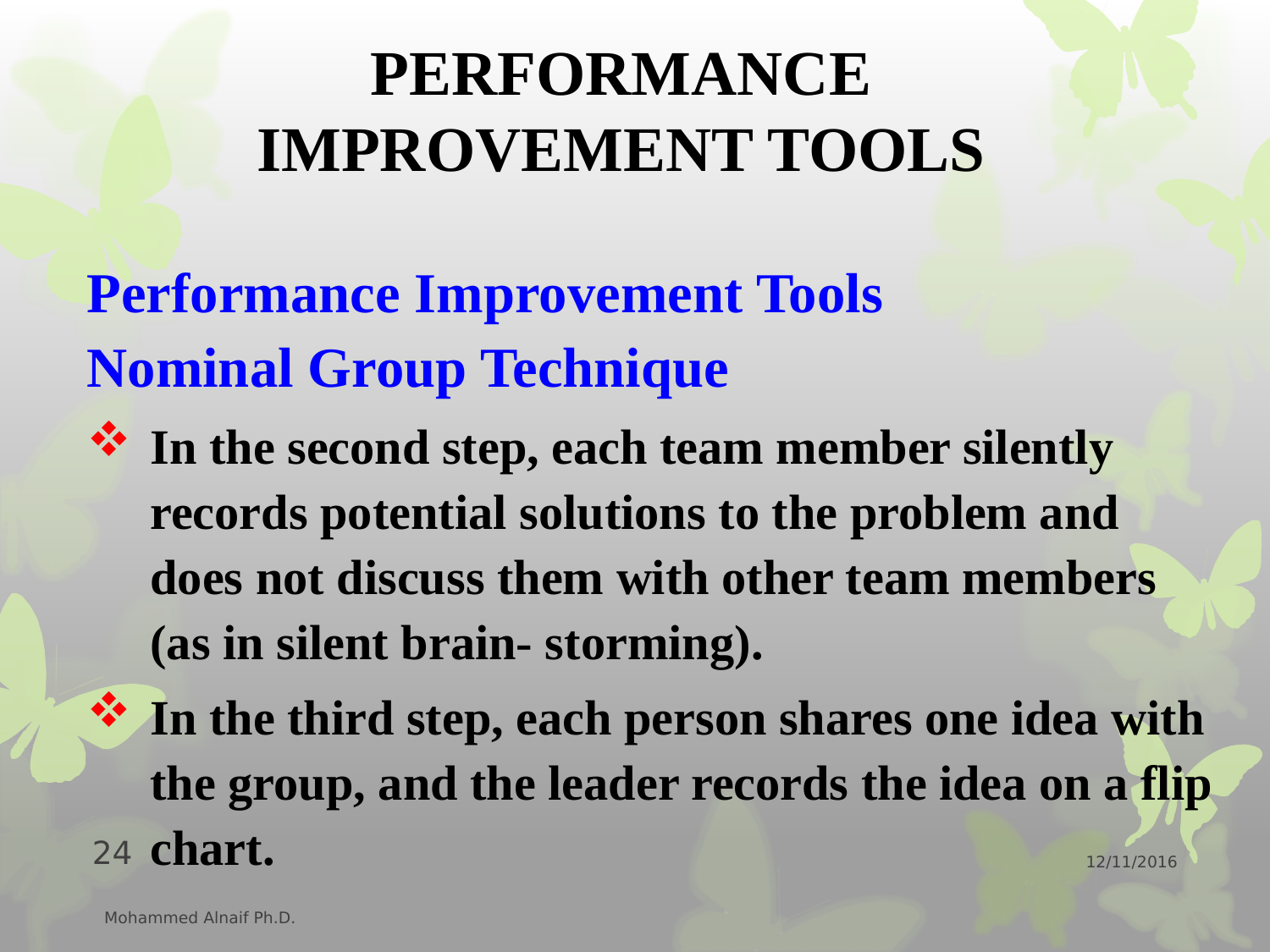

# PERFORMANCE IMPROVEMENT TOOLS
Performance Improvement Tools
Nominal Group Technique
In the second step, each team member silently records potential solutions to the problem and does not discuss them with other team members (as in silent brain- storming).
In the third step, each person shares one idea with the group, and the leader records the idea on a flip chart.
24
12/11/2016
Mohammed Alnaif Ph.D.